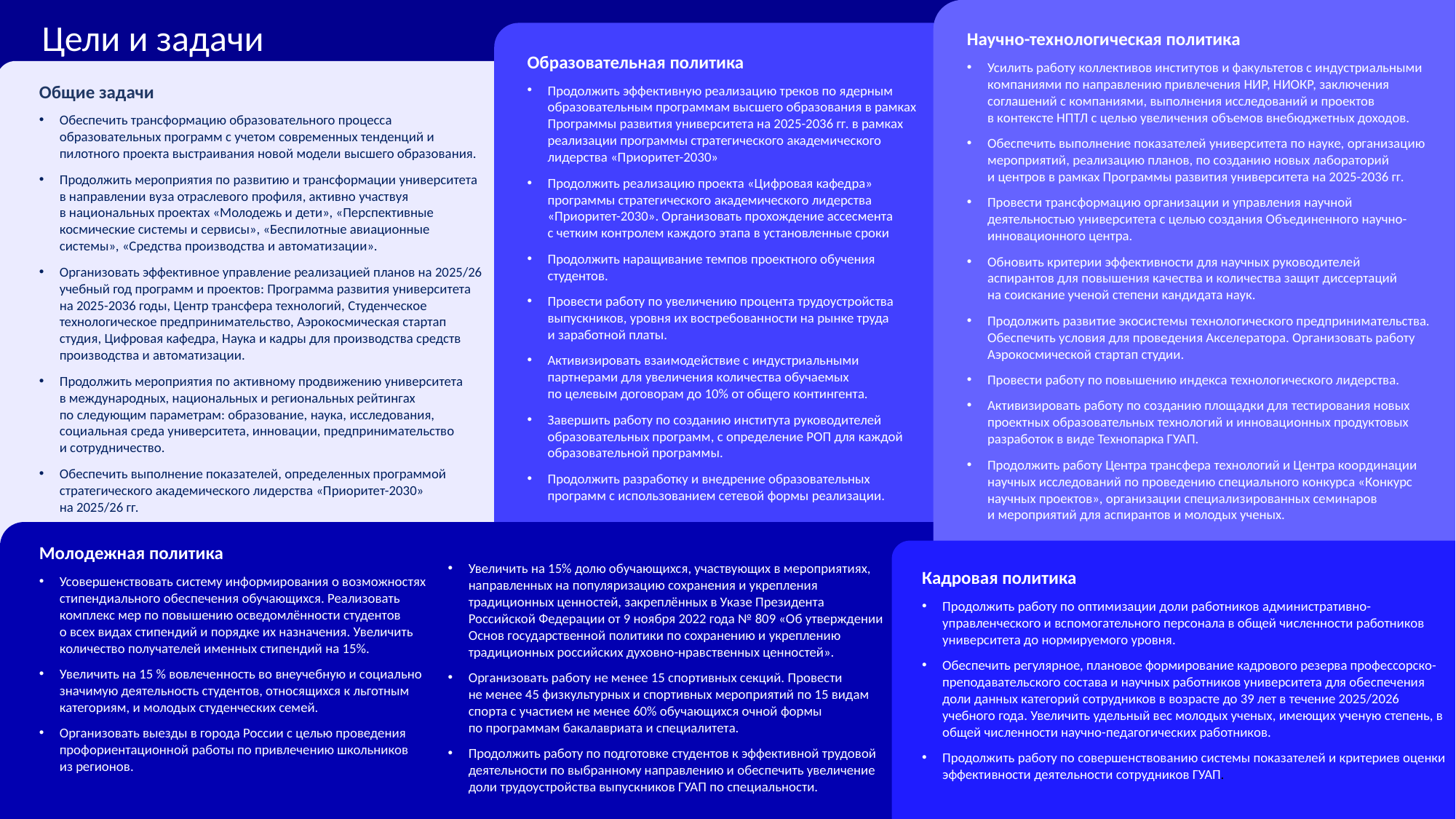

Научно-технологическая политика
Усилить работу коллективов институтов и факультетов с индустриальными компаниями по направлению привлечения НИР, НИОКР, заключения соглашений с компаниями, выполнения исследований и проектов
в контексте НПТЛ с целью увеличения объемов внебюджетных доходов.
Обеспечить выполнение показателей университета по науке, организацию мероприятий, реализацию планов, по созданию новых лабораторий
и центров в рамках Программы развития университета на 2025-2036 гг.
Провести трансформацию организации и управления научной деятельностью университета с целью создания Объединенного научно-инновационного центра.
Обновить критерии эффективности для научных руководителей
аспирантов для повышения качества и количества защит диссертаций
на соискание ученой степени кандидата наук.
Продолжить развитие экосистемы технологического предпринимательства. Обеспечить условия для проведения Акселератора. Организовать работу Аэрокосмической стартап студии.
Провести работу по повышению индекса технологического лидерства.
Активизировать работу по созданию площадки для тестирования новых проектных образовательных технологий и инновационных продуктовых разработок в виде Технопарка ГУАП.
Продолжить работу Центра трансфера технологий и Центра координации научных исследований по проведению специального конкурса «Конкурс научных проектов», организации специализированных семинаров
и мероприятий для аспирантов и молодых ученых.
# Цели и задачи

Образовательная политика
Продолжить эффективную реализацию треков по ядерным образовательным программам высшего образования в рамках Программы развития университета на 2025-2036 гг. в рамках реализации программы стратегического академического лидерства «Приоритет-2030»
Продолжить реализацию проекта «Цифровая кафедра» программы стратегического академического лидерства «Приоритет-2030». Организовать прохождение ассесмента
с четким контролем каждого этапа в установленные сроки
Продолжить наращивание темпов проектного обучения студентов.
Провести работу по увеличению процента трудоустройства выпускников, уровня их востребованности на рынке труда
и заработной платы.
Активизировать взаимодействие с индустриальными партнерами для увеличения количества обучаемых
по целевым договорам до 10% от общего контингента.
Завершить работу по созданию института руководителей образовательных программ, с определение РОП для каждой образовательной программы.
Продолжить разработку и внедрение образовательных программ с использованием сетевой формы реализации.

Общие задачи
Обеспечить трансформацию образовательного процесса образовательных программ с учетом современных тенденций и пилотного проекта выстраивания новой модели высшего образования.
Продолжить мероприятия по развитию и трансформации университета в направлении вуза отраслевого профиля, активно участвуя
в национальных проектах «Молодежь и дети», «Перспективные космические системы и сервисы», «Беспилотные авиационные системы», «Средства производства и автоматизации».
Организовать эффективное управление реализацией планов на 2025/26 учебный год программ и проектов: Программа развития университета на 2025-2036 годы, Центр трансфера технологий, Студенческое технологическое предпринимательство, Аэрокосмическая стартап студия, Цифровая кафедра, Наука и кадры для производства средств производства и автоматизации.
Продолжить мероприятия по активному продвижению университета
в международных, национальных и региональных рейтингах
по следующим параметрам: образование, наука, исследования, социальная среда университета, инновации, предпринимательство
и сотрудничество.
Обеспечить выполнение показателей, определенных программой стратегического академического лидерства «Приоритет-2030»
на 2025/26 гг.

Молодежная политика
Усовершенствовать систему информирования о возможностях стипендиального обеспечения обучающихся. Реализовать комплекс мер по повышению осведомлённости студентов
о всех видах стипендий и порядке их назначения. Увеличить количество получателей именных стипендий на 15%.
Увеличить на 15 % вовлеченность во внеучебную и социально значимую деятельность студентов, относящихся к льготным категориям, и молодых студенческих семей.
Организовать выезды в города России с целью проведения профориентационной работы по привлечению школьников
из регионов.

Кадровая политика
Продолжить работу по оптимизации доли работников административно-управленческого и вспомогательного персонала в общей численности работников университета до нормируемого уровня.
Обеспечить регулярное, плановое формирование кадрового резерва профессорско-преподавательского состава и научных работников университета для обеспечения доли данных категорий сотрудников в возрасте до 39 лет в течение 2025/2026 учебного года. Увеличить удельный вес молодых ученых, имеющих ученую степень, в общей численности научно-педагогических работников.
Продолжить работу по совершенствованию системы показателей и критериев оценки эффективности деятельности сотрудников ГУАП.
Увеличить на 15% долю обучающихся, участвующих в мероприятиях, направленных на популяризацию сохранения и укрепления традиционных ценностей, закреплённых в Указе Президента Российской Федерации от 9 ноября 2022 года № 809 «Об утверждении Основ государственной политики по сохранению и укреплению традиционных российских духовно-нравственных ценностей».
Организовать работу не менее 15 спортивных секций. Провести
не менее 45 физкультурных и спортивных мероприятий по 15 видам спорта с участием не менее 60% обучающихся очной формы
по программам бакалавриата и специалитета.
Продолжить работу по подготовке студентов к эффективной трудовой деятельности по выбранному направлению и обеспечить увеличение доли трудоустройства выпускников ГУАП по специальности.